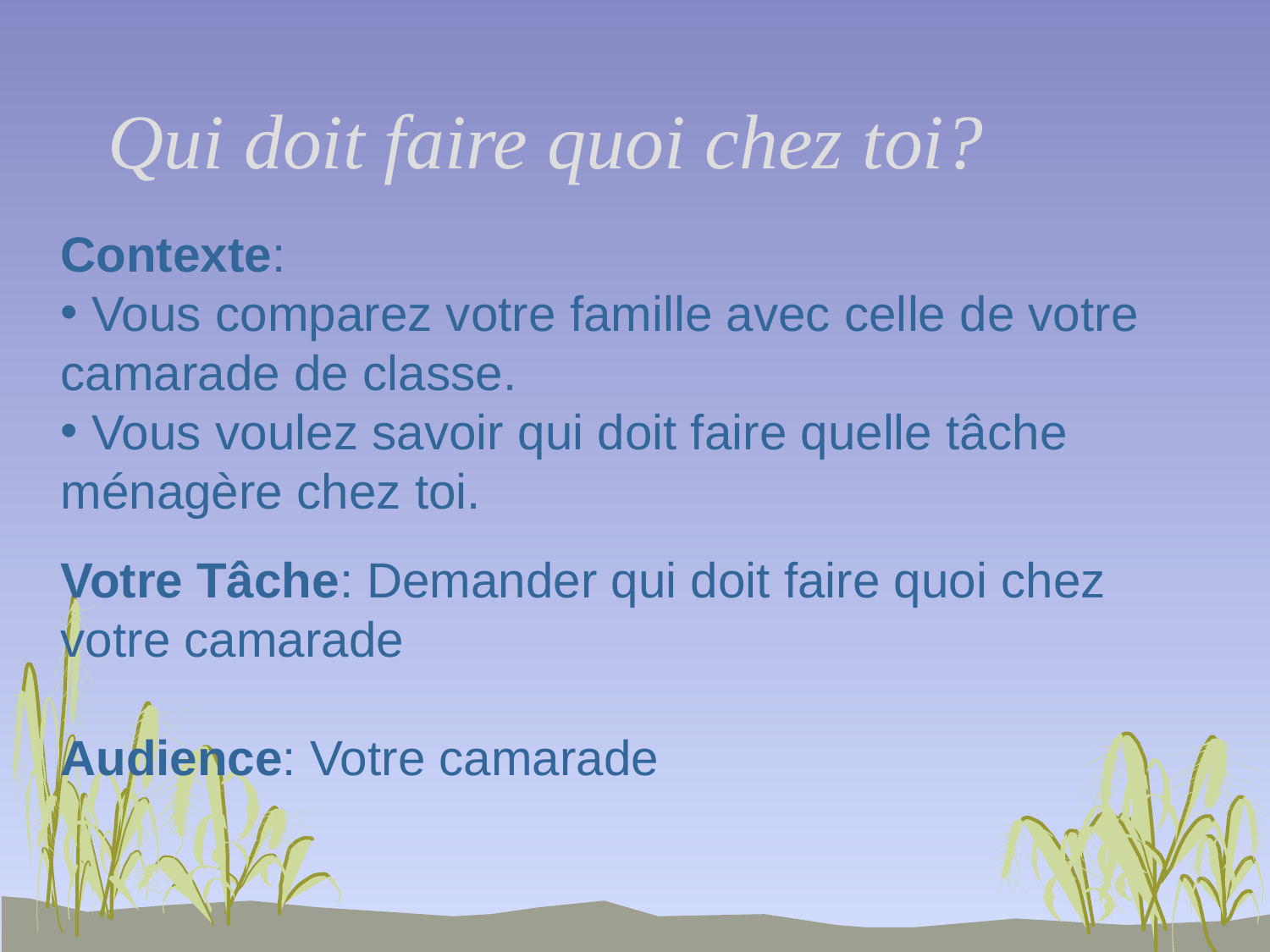

# Qui doit faire quoi chez toi?
Contexte:
 Vous comparez votre famille avec celle de votre camarade de classe.
 Vous voulez savoir qui doit faire quelle tâche ménagère chez toi.

Votre Tâche: Demander qui doit faire quoi chez votre camarade

Audience: Votre camarade